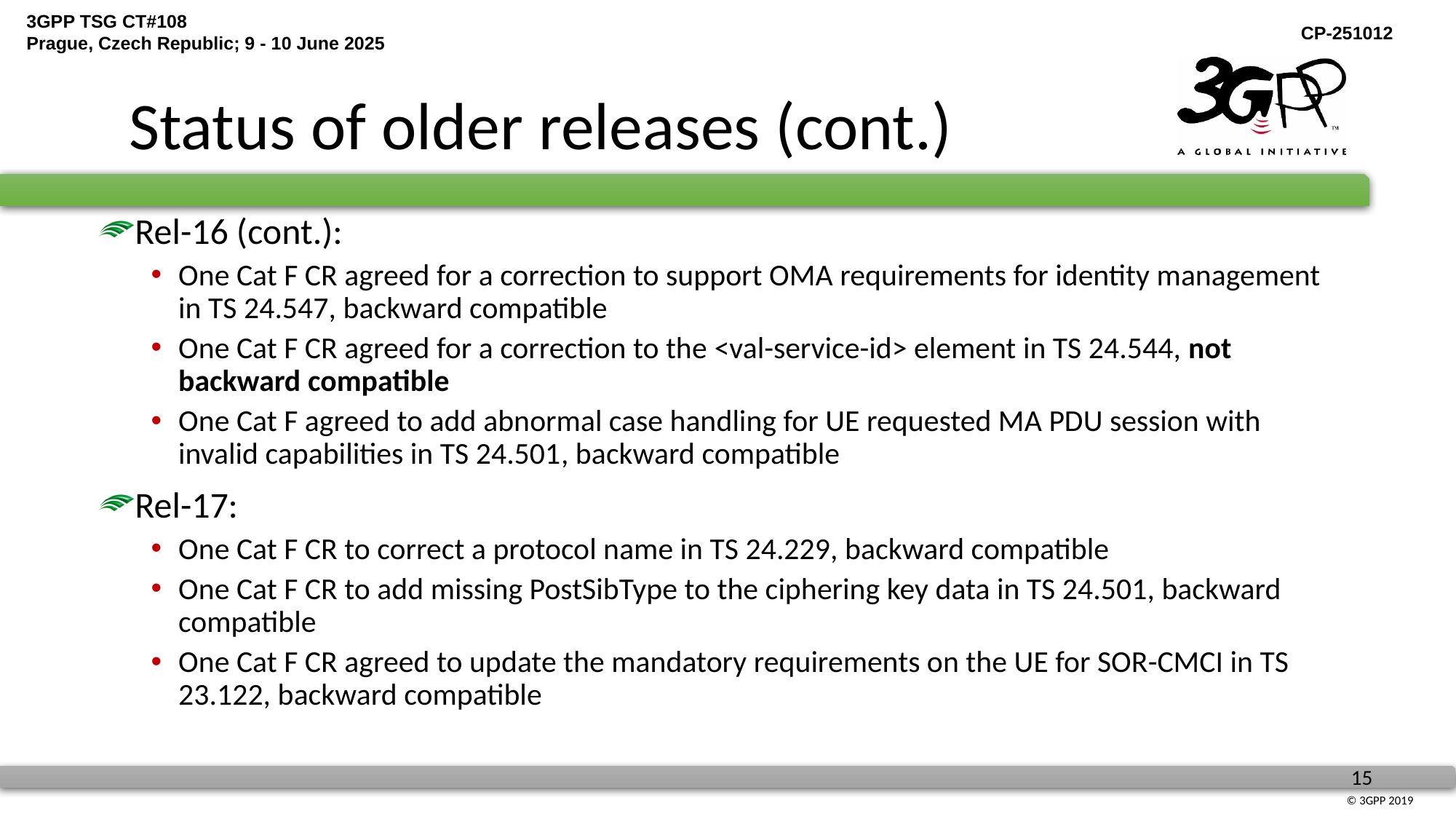

# Status of older releases (cont.)
Rel-16 (cont.):
One Cat F CR agreed for a correction to support OMA requirements for identity management in TS 24.547, backward compatible
One Cat F CR agreed for a correction to the <val-service-id> element in TS 24.544, not backward compatible
One Cat F agreed to add abnormal case handling for UE requested MA PDU session with invalid capabilities in TS 24.501, backward compatible
Rel-17:
One Cat F CR to correct a protocol name in TS 24.229, backward compatible
One Cat F CR to add missing PostSibType to the ciphering key data in TS 24.501, backward compatible
One Cat F CR agreed to update the mandatory requirements on the UE for SOR-CMCI in TS 23.122, backward compatible